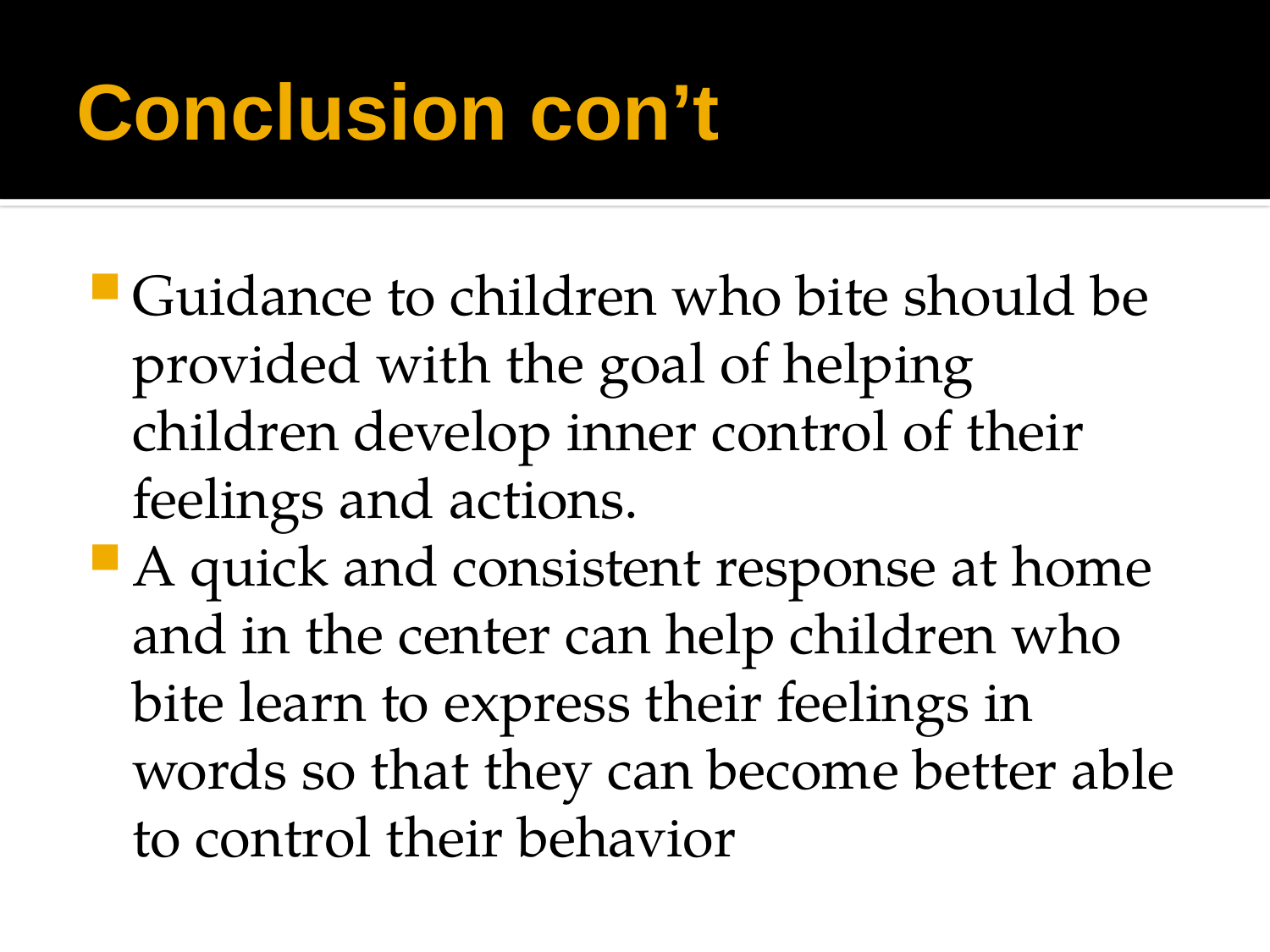

# Conclusion con’t
Guidance to children who bite should be provided with the goal of helping children develop inner control of their feelings and actions.
A quick and consistent response at home and in the center can help children who bite learn to express their feelings in words so that they can become better able to control their behavior